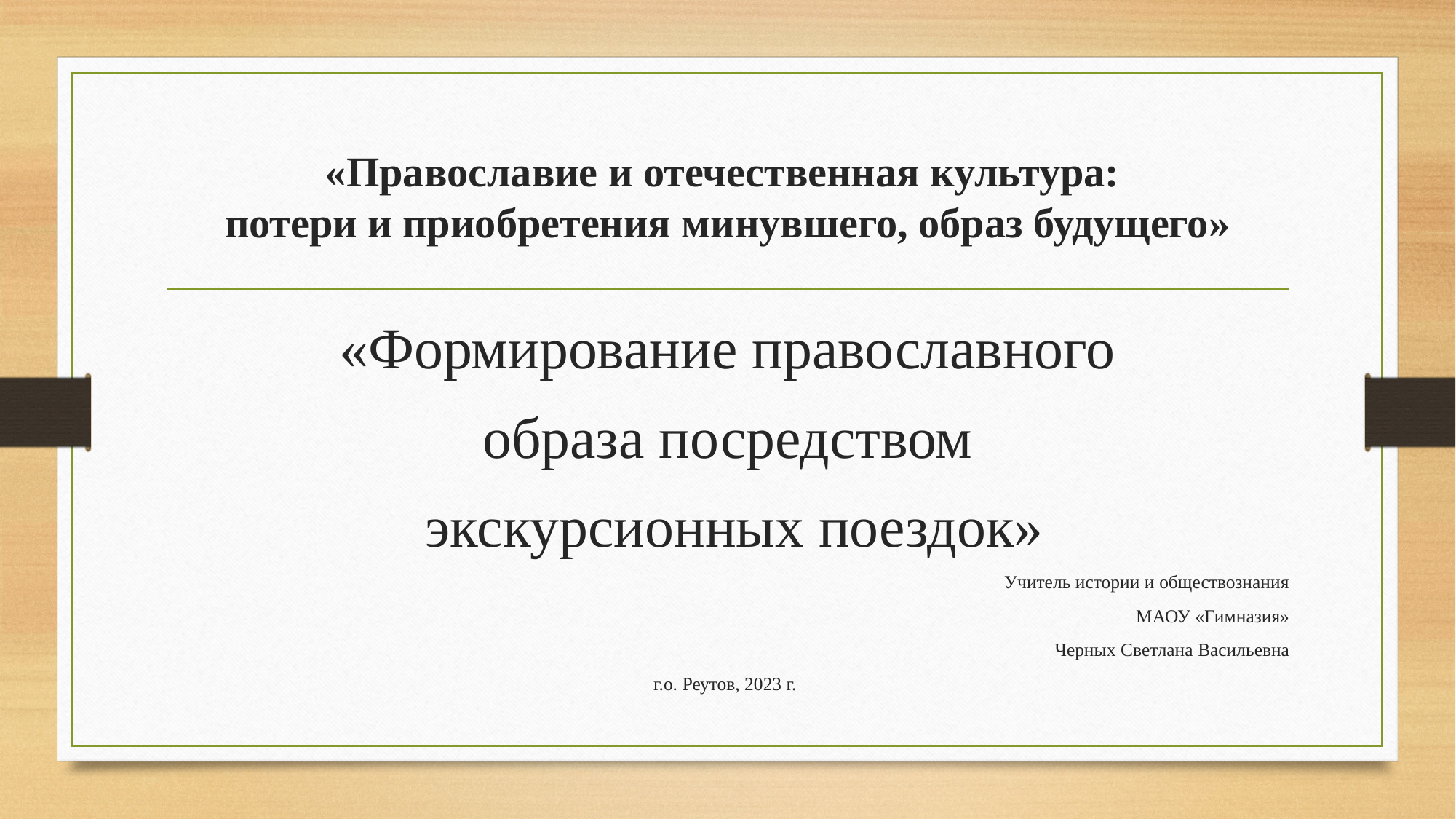

# «Православие и отечественная культура: потери и приобретения минувшего, образ будущего»
«Формирование православного
образа посредством
 экскурсионных поездок»
Учитель истории и обществознания
МАОУ «Гимназия»
Черных Светлана Васильевна
г.о. Реутов, 2023 г.